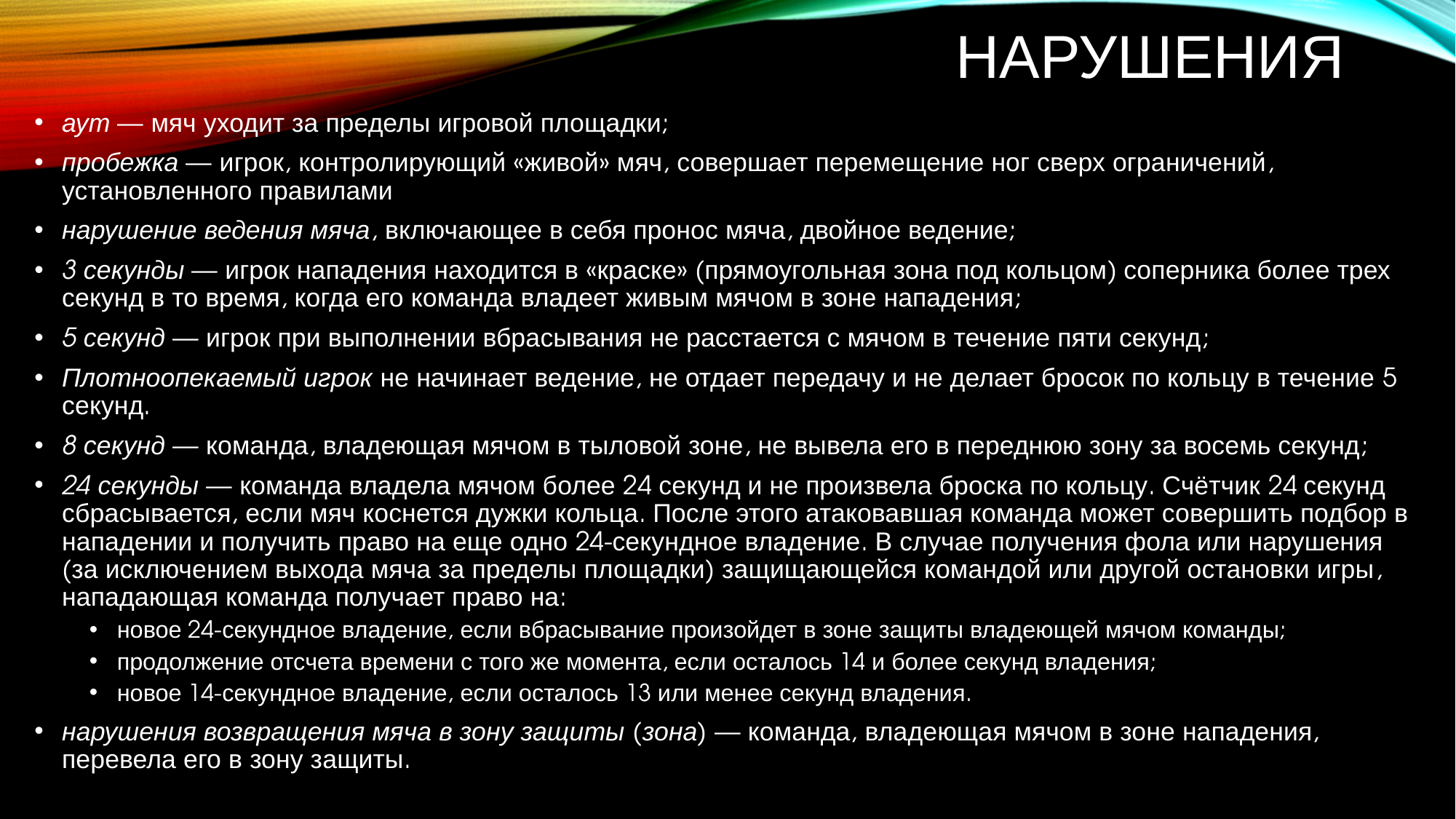

# Нарушения
аут — мяч уходит за пределы игровой площадки;
пробежка — игрок, контролирующий «живой» мяч, совершает перемещение ног сверх ограничений, установленного правилами
нарушение ведения мяча, включающее в себя пронос мяча, двойное ведение;
3 секунды — игрок нападения находится в «краске» (прямоугольная зона под кольцом) соперника более трех секунд в то время, когда его команда владеет живым мячом в зоне нападения;
5 секунд — игрок при выполнении вбрасывания не расстается с мячом в течение пяти секунд;
Плотноопекаемый игрок не начинает ведение, не отдает передачу и не делает бросок по кольцу в течение 5 секунд.
8 секунд — команда, владеющая мячом в тыловой зоне, не вывела его в переднюю зону за восемь секунд;
24 секунды — команда владела мячом более 24 секунд и не произвела броска по кольцу. Счётчик 24 секунд сбрасывается, если мяч коснется дужки кольца. После этого атаковавшая команда может совершить подбор в нападении и получить право на еще одно 24-секундное владение. В случае получения фола или нарушения (за исключением выхода мяча за пределы площадки) защищающейся командой или другой остановки игры, нападающая команда получает право на:
новое 24-секундное владение, если вбрасывание произойдет в зоне защиты владеющей мячом команды;
продолжение отсчета времени с того же момента, если осталось 14 и более секунд владения;
новое 14-секундное владение, если осталось 13 или менее секунд владения.
нарушения возвращения мяча в зону защиты (зона) — команда, владеющая мячом в зоне нападения, перевела его в зону защиты.